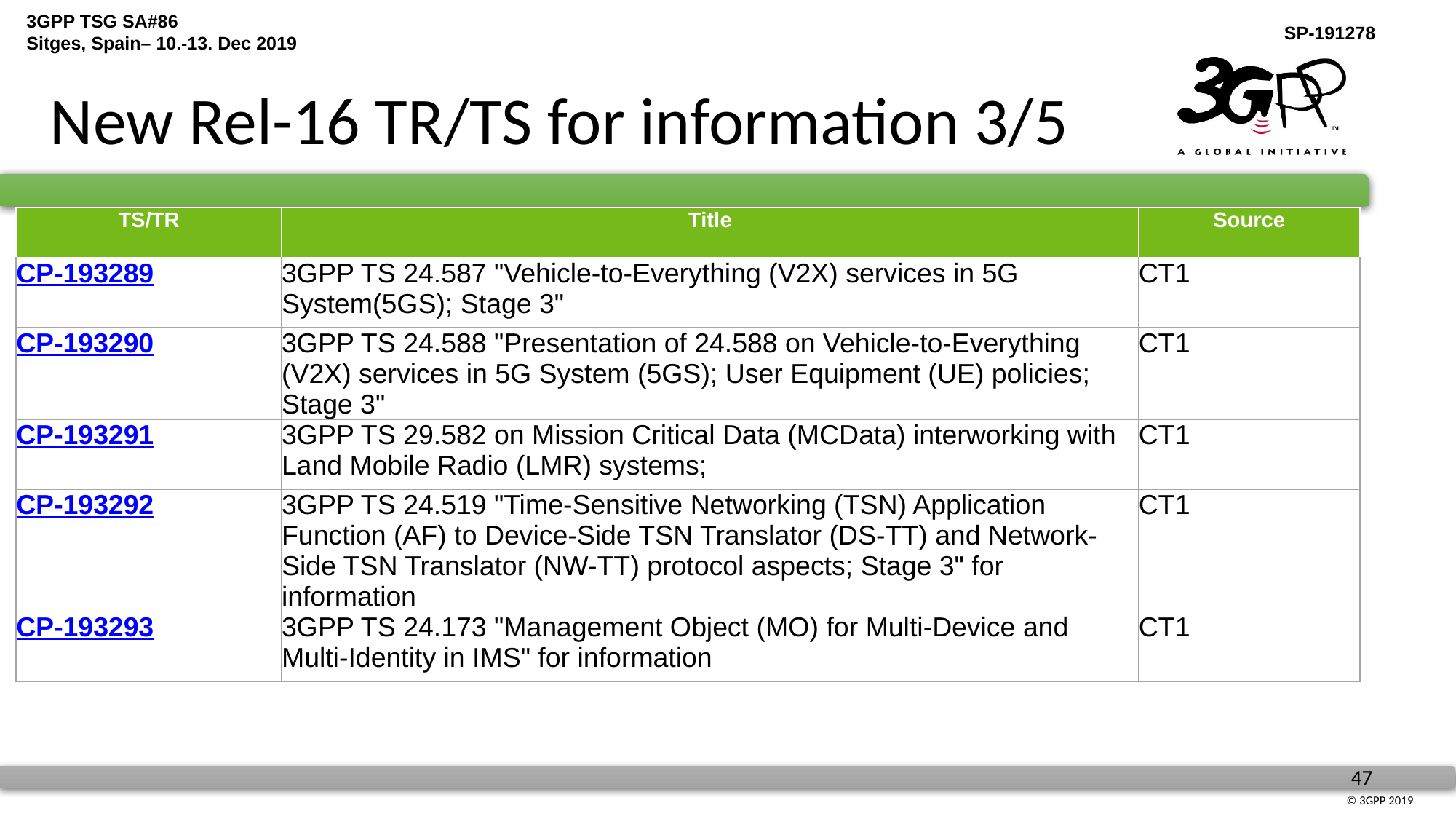

# New Rel-16 TR/TS for information 3/5
| TS/TR | Title | Source |
| --- | --- | --- |
| CP-193289 | 3GPP TS 24.587 "Vehicle-to-Everything (V2X) services in 5G System(5GS); Stage 3" | CT1 |
| CP-193290 | 3GPP TS 24.588 "Presentation of 24.588 on Vehicle-to-Everything (V2X) services in 5G System (5GS); User Equipment (UE) policies; Stage 3" | CT1 |
| CP-193291 | 3GPP TS 29.582 on Mission Critical Data (MCData) interworking with Land Mobile Radio (LMR) systems; | CT1 |
| CP-193292 | 3GPP TS 24.519 "Time-Sensitive Networking (TSN) Application Function (AF) to Device-Side TSN Translator (DS-TT) and Network-Side TSN Translator (NW-TT) protocol aspects; Stage 3" for information | CT1 |
| CP-193293 | 3GPP TS 24.173 "Management Object (MO) for Multi-Device and Multi-Identity in IMS" for information | CT1 |